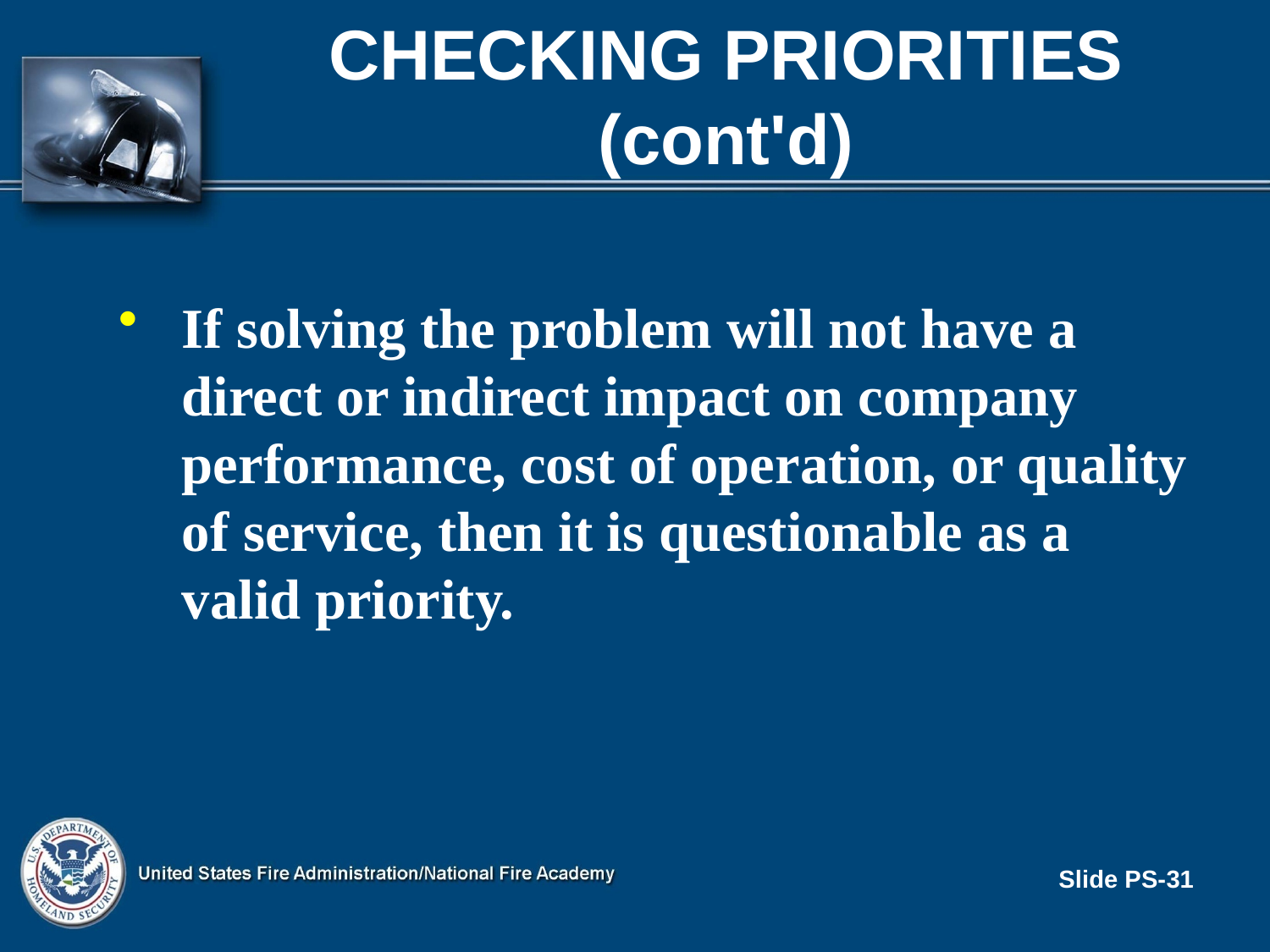

# CHECKING PRIORITIES (cont'd)
If solving the problem will not have a direct or indirect impact on company performance, cost of operation, or quality of service, then it is questionable as a valid priority.
Slide PS-31